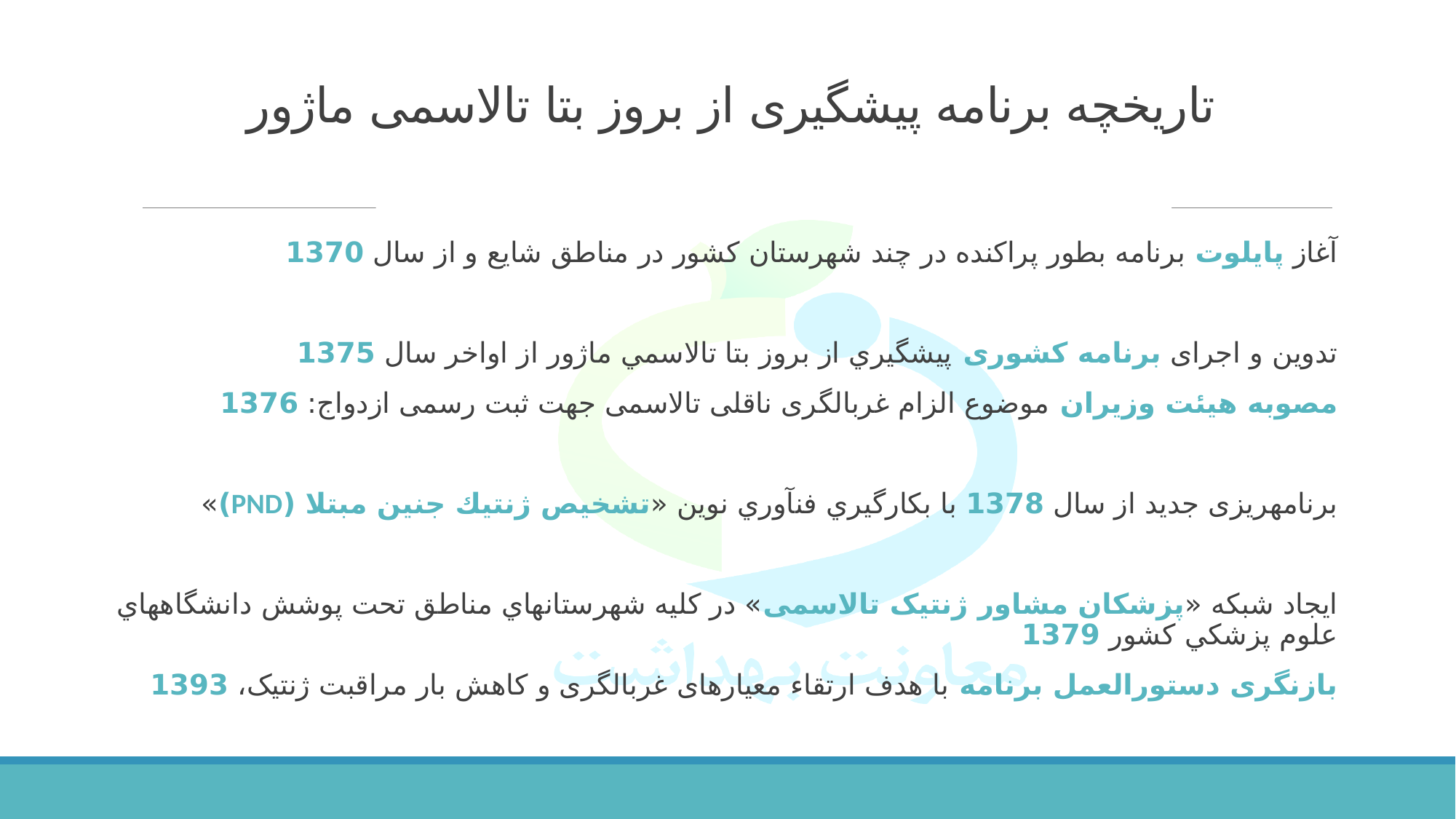

# تاریخچه برنامه پیشگیری از بروز بتا تالاسمی ماژور
آغاز پایلوت برنامه بطور پراكنده در چند شهرستان كشور در مناطق شايع و از سال 1370

تدوین و اجرای برنامه کشوری پيشگيري از بروز بتا تالاسمي ماژور از اواخر سال 1375
مصوبه هیئت وزیران موضوع الزام غربالگری ناقلی تالاسمی جهت ثبت رسمی ازدواج: 1376

برنامه­ریزی جديد از سال 1378 با بكارگيري فن­آوري نوين «تشخيص ژنتيك جنين مبتلا (PND)»

ايجاد شبكه «پزشكان مشاور ژنتیک تالاسمی» در كليه شهرستان­هاي مناطق تحت پوشش دانشگاه­هاي علوم پزشكي كشور 1379
بازنگری دستورالعمل برنامه با هدف ارتقاء معیارهای غربالگری و کاهش بار مراقبت ژنتیک، 1393